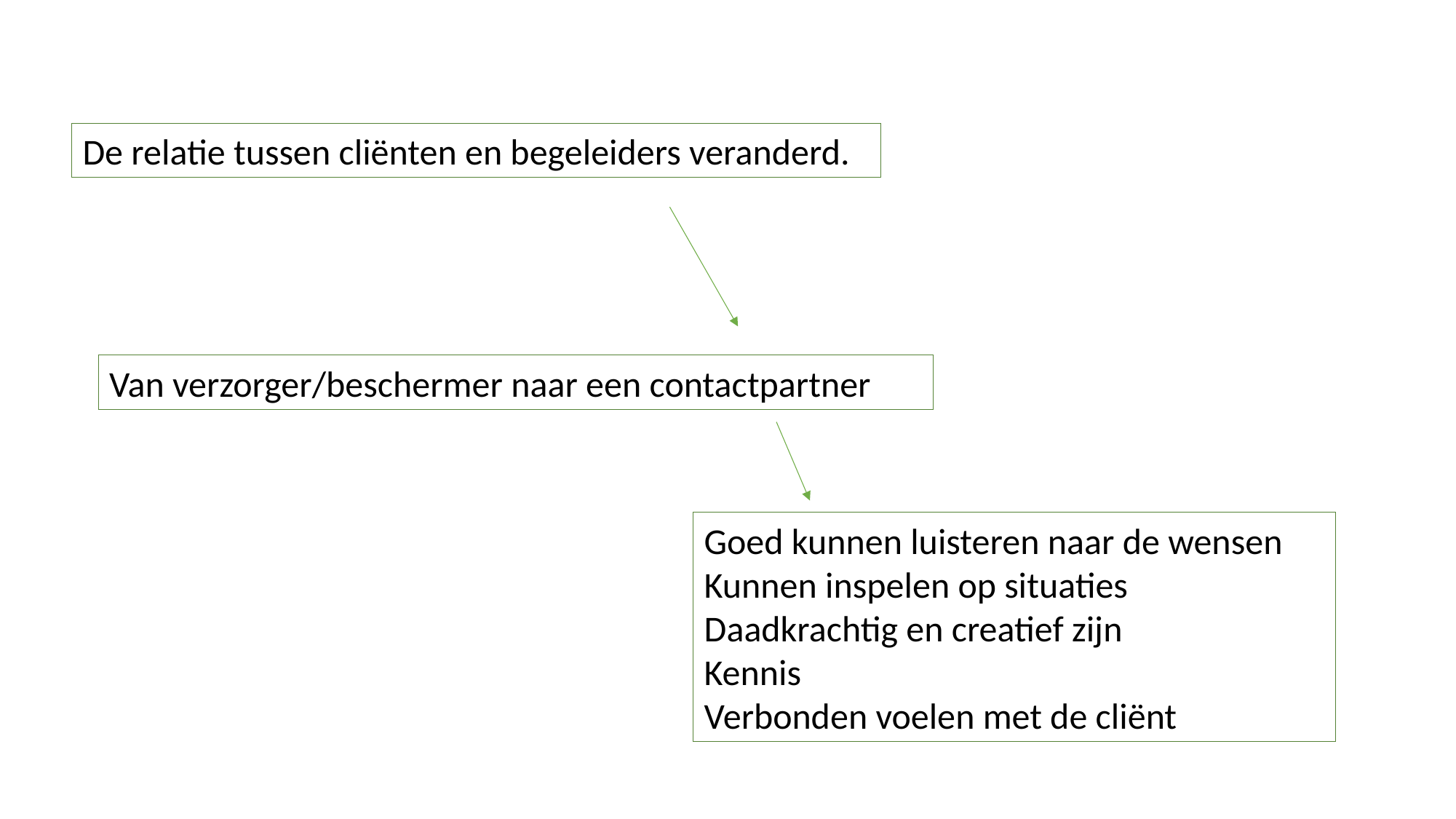

De relatie tussen cliënten en begeleiders veranderd.
Van verzorger/beschermer naar een contactpartner
Goed kunnen luisteren naar de wensen
Kunnen inspelen op situaties
Daadkrachtig en creatief zijn
Kennis
Verbonden voelen met de cliënt